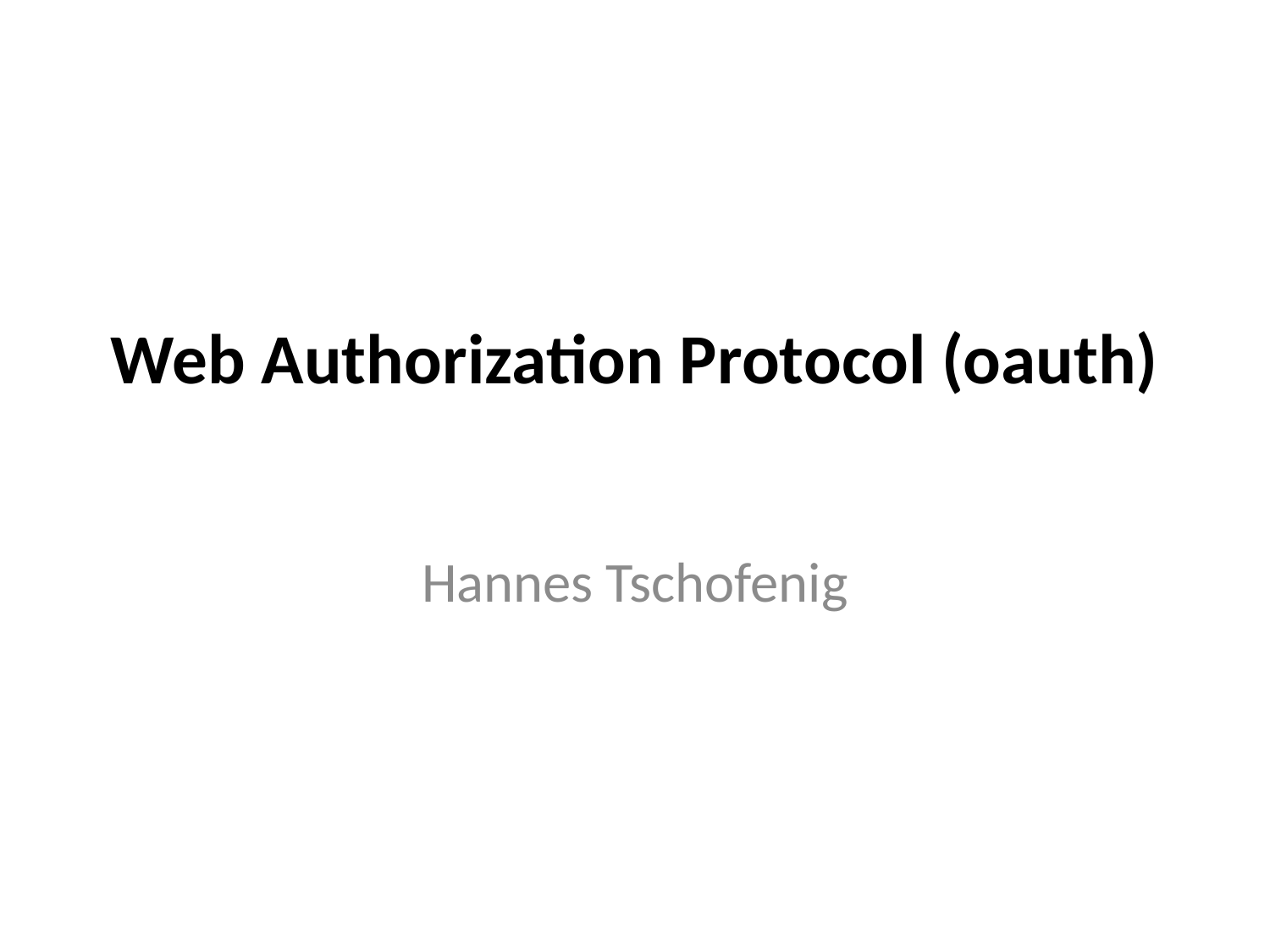

# Web Authorization Protocol (oauth)
Hannes Tschofenig